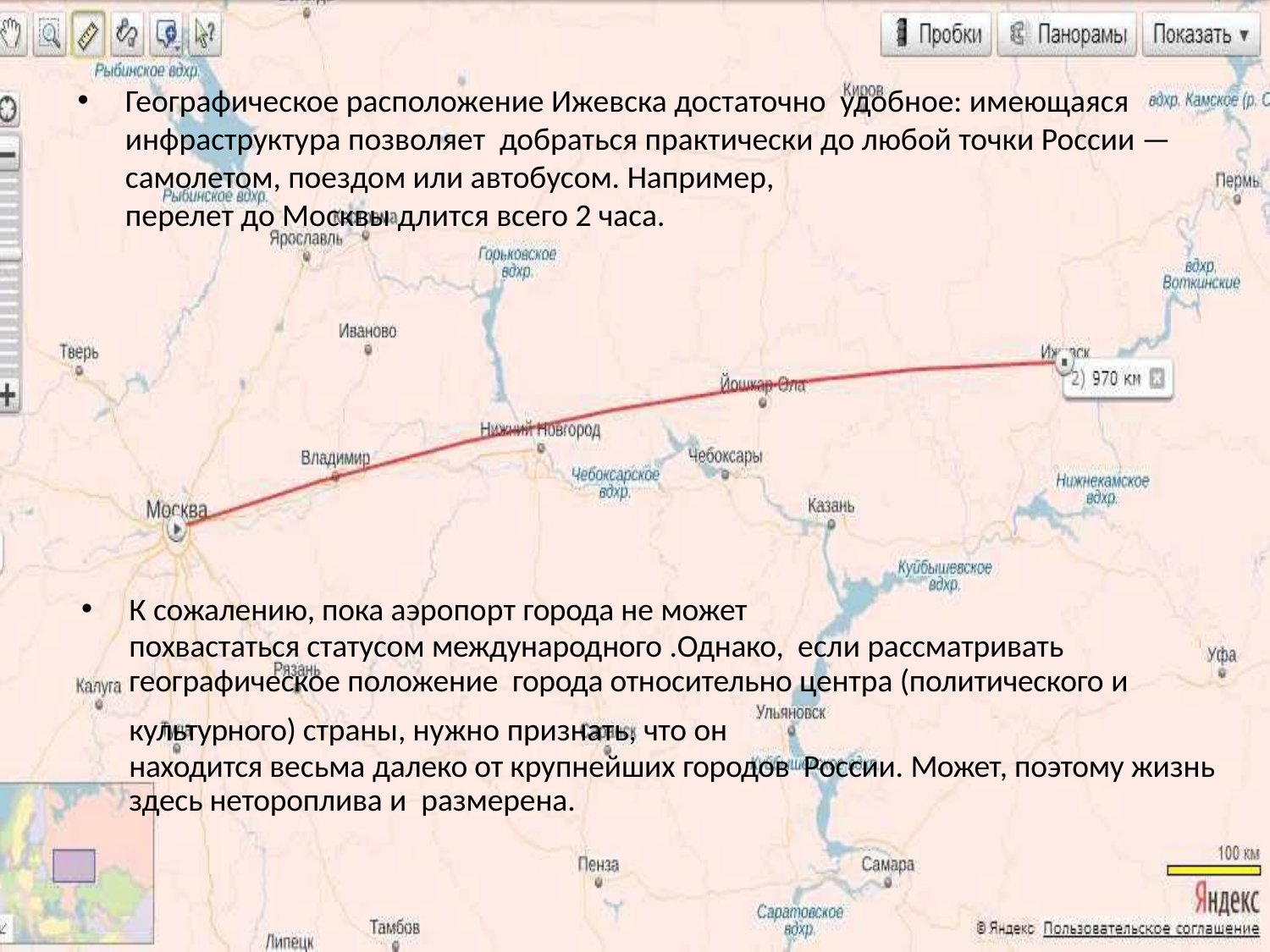

Географическое расположение Ижевска достаточно  удобное: имеющаяся инфраструктура позволяет  добраться практически до любой точки России — самолетом, поездом или автобусом. Например,
перелет до Москвы длится всего 2 часа.
К сожалению, пока аэропорт города не может
похвастаться статусом международного .Однако,  если рассматривать географическое положение  города относительно центра (политического и
культурного) страны, нужно признать, что он
находится весьма далеко от крупнейших городов  России. Может, поэтому жизнь здесь нетороплива и  размерена.